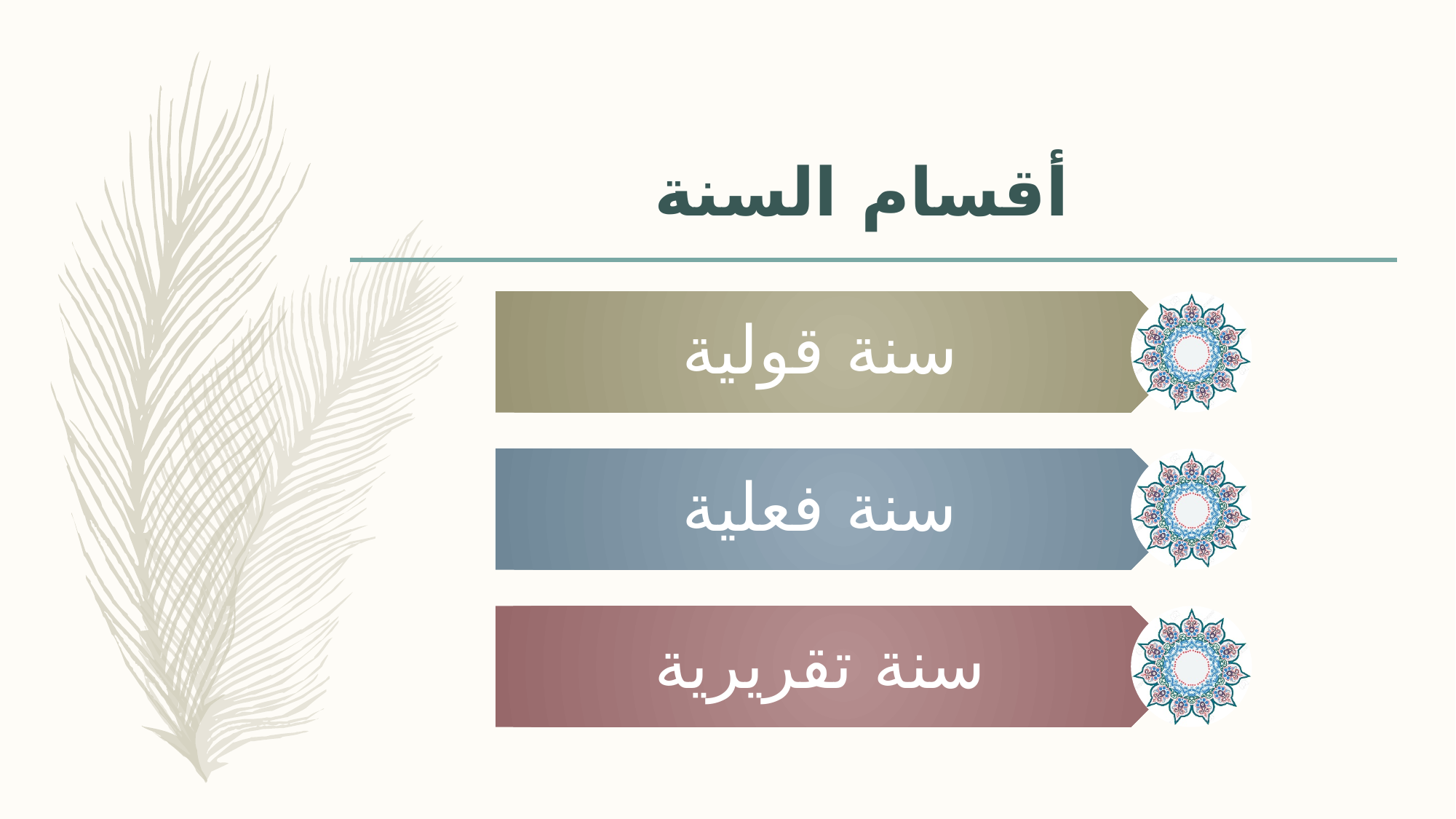

# أقسام السنة
سنة قولية
سنة فعلية
سنة تقريرية